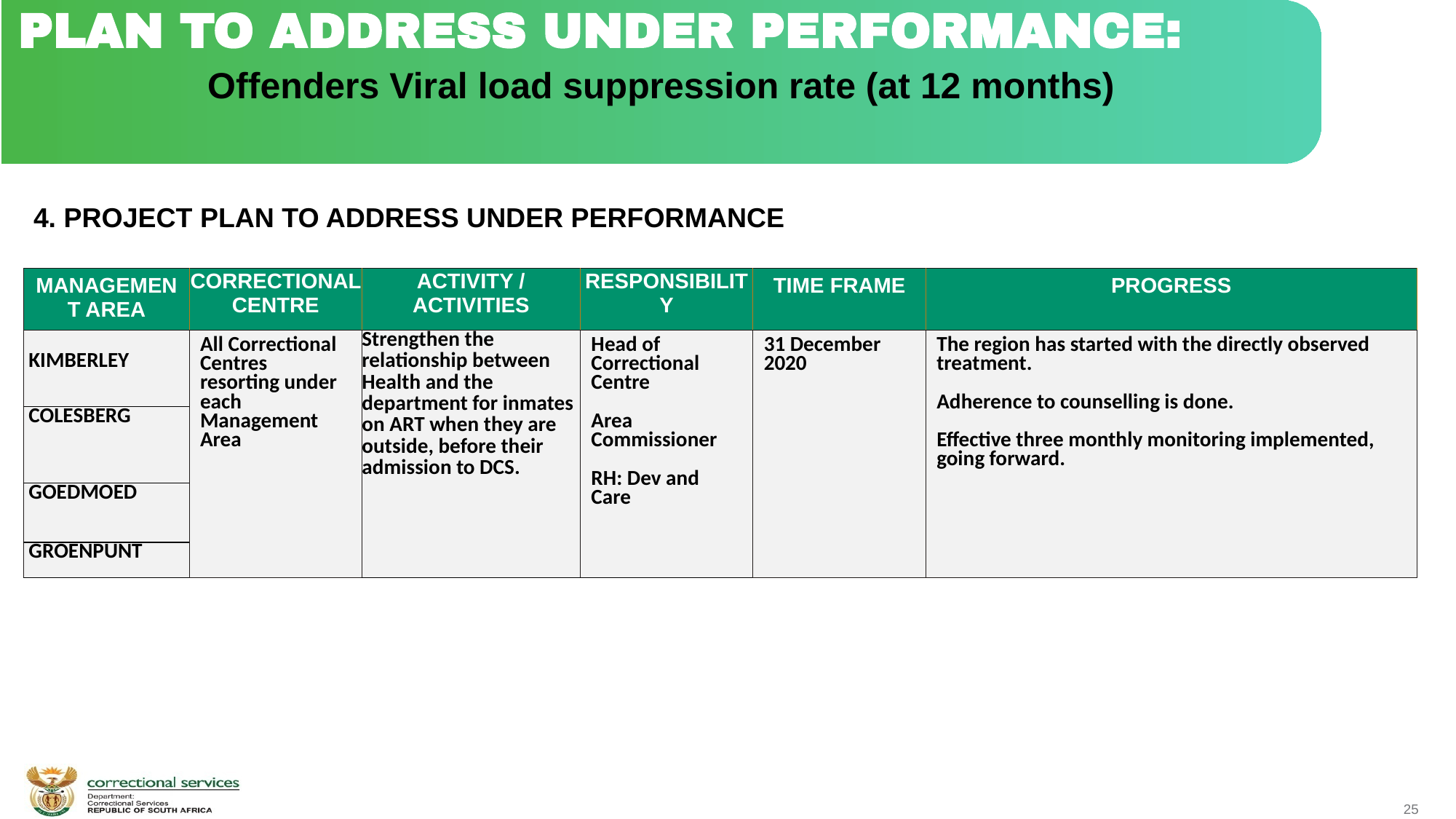

PLAN TO ADDRESS UNDER PERFORMANCE:
Offenders Viral load suppression rate (at 12 months)

     4. PROJECT PLAN TO ADDRESS UNDER PERFORMANCE
| MANAGEMENT AREA | CORRECTIONAL CENTRE | ACTIVITY / ACTIVITIES | RESPONSIBILITY | TIME FRAME | PROGRESS |
| --- | --- | --- | --- | --- | --- |
| KIMBERLEY | All Correctional Centres resorting under each Management Area | Strengthen the relationship between Health and the department for inmates on ART when they are outside, before their admission to DCS. | Head of Correctional Centre Area Commissioner RH: Dev and Care | 31 December 2020 | The region has started with the directly observed treatment. Adherence to counselling is done. Effective three monthly monitoring implemented, going forward. |
| COLESBERG |  |  |  |  |  |
| GOEDMOED |  |  |  |  |  |
| GROENPUNT |  |  |  |  |  |